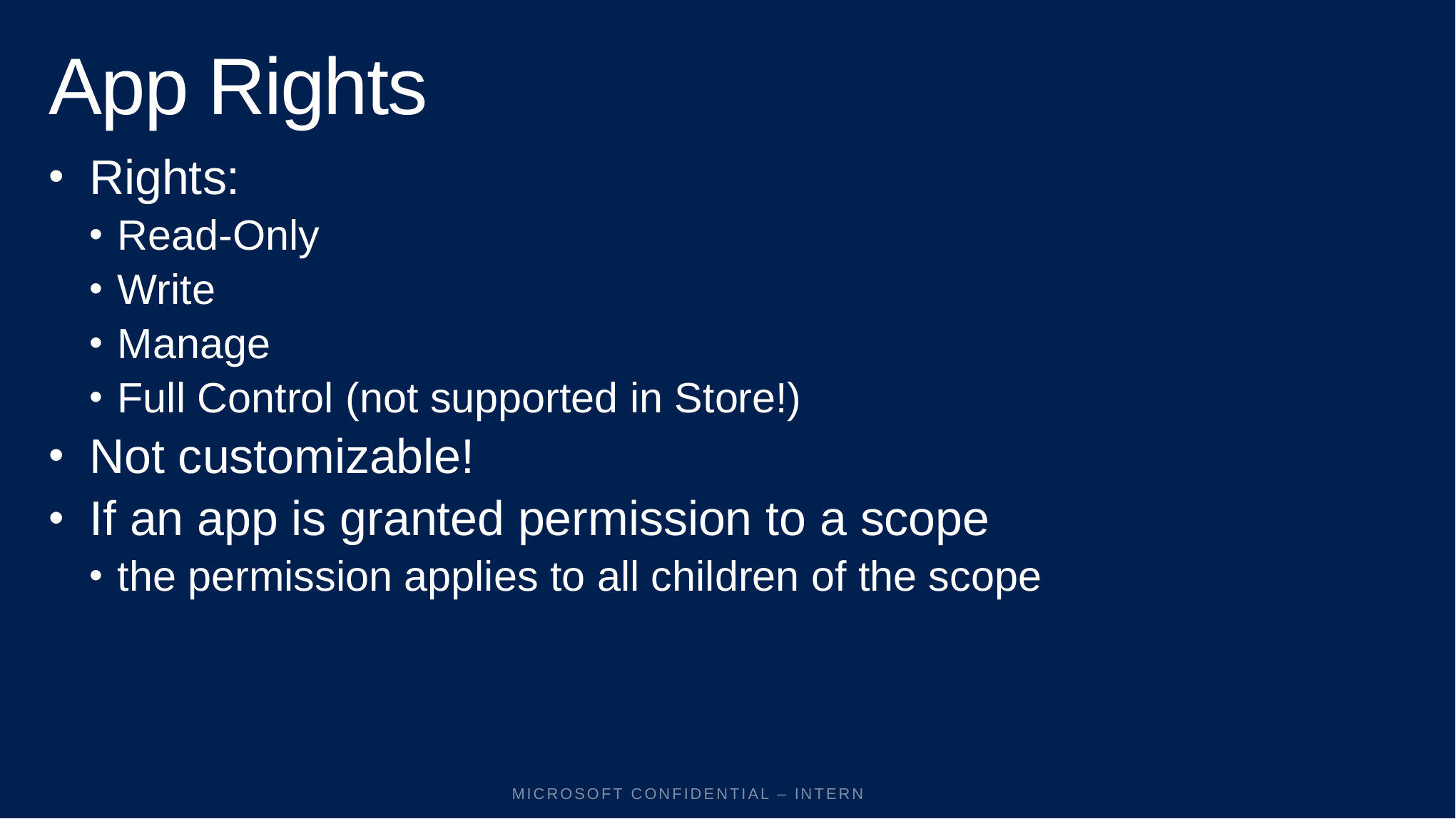

# App Rights
Rights:
Read-Only
Write
Manage
Full Control (not supported in Store!)
Not customizable!
If an app is granted permission to a scope
the permission applies to all children of the scope